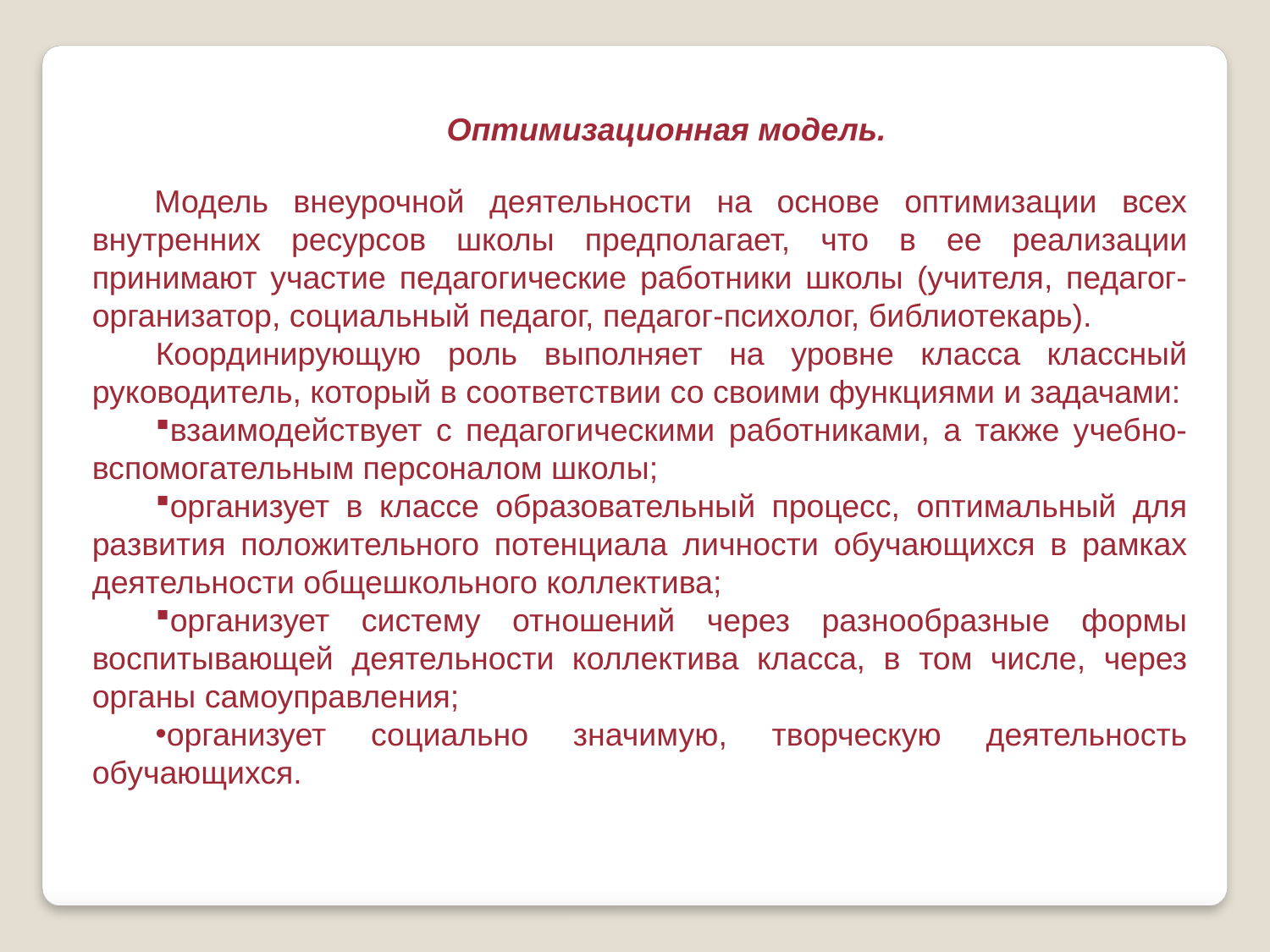

Оптимизационная модель.

Модель внеурочной деятельности на основе оптимизации всех внутренних ресурсов школы предполагает, что в ее реализации принимают участие педагогические работники школы (учителя, педагог-организатор, социальный педагог, педагог-психолог, библиотекарь).
Координирующую роль выполняет на уровне класса классный руководитель, который в соответствии со своими функциями и задачами:
взаимодействует с педагогическими работниками, а также учебно-вспомогательным персоналом школы;
организует в классе образовательный процесс, оптимальный для развития положительного потенциала личности обучающихся в рамках деятельности общешкольного коллектива;
организует систему отношений через разнообразные формы воспитывающей деятельности коллектива класса, в том числе, через органы самоуправления;
организует социально значимую, творческую деятельность обучающихся.